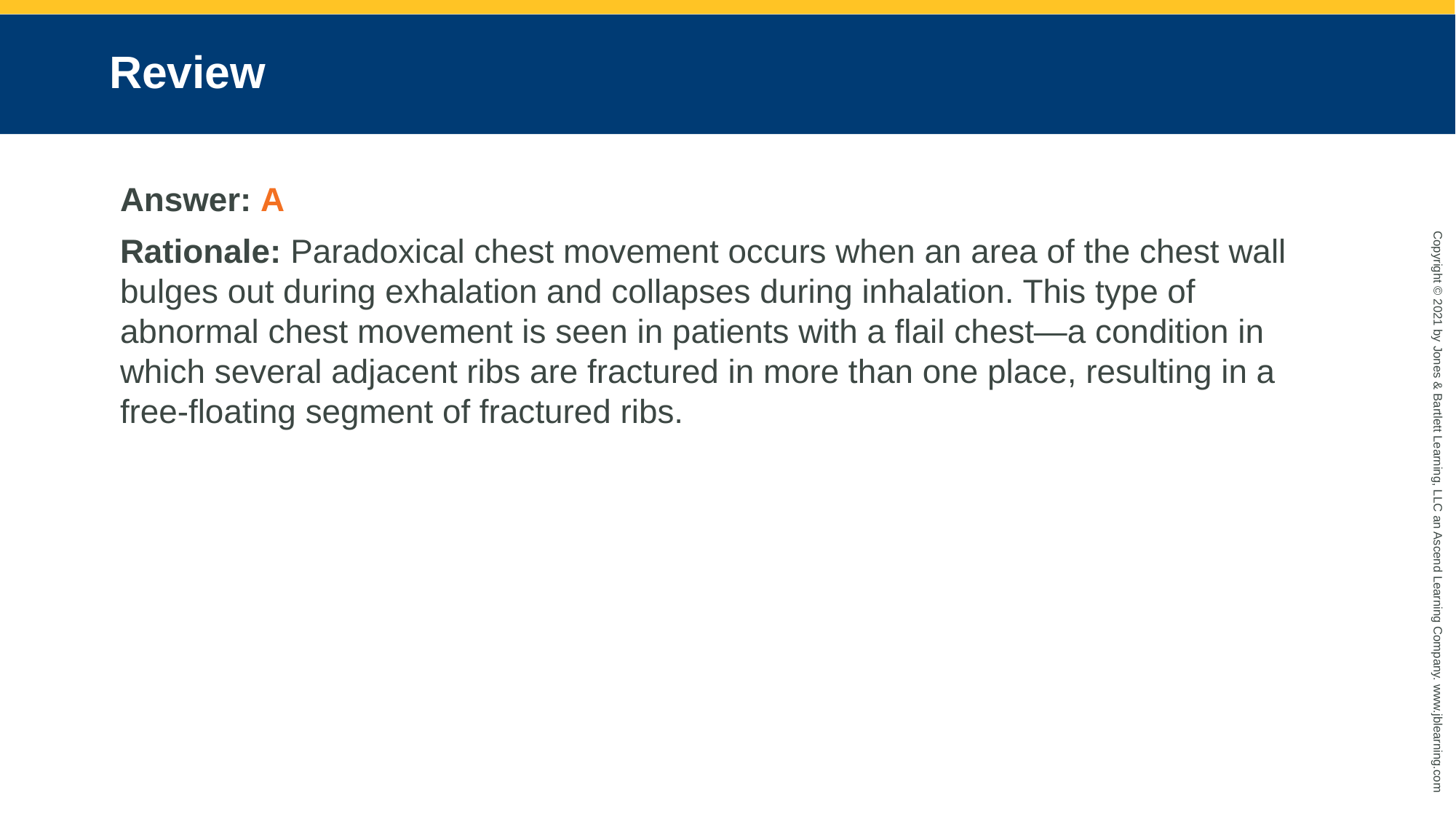

# Review
Answer: A
Rationale: Paradoxical chest movement occurs when an area of the chest wall bulges out during exhalation and collapses during inhalation. This type of abnormal chest movement is seen in patients with a flail chest—a condition in which several adjacent ribs are fractured in more than one place, resulting in a free-floating segment of fractured ribs.